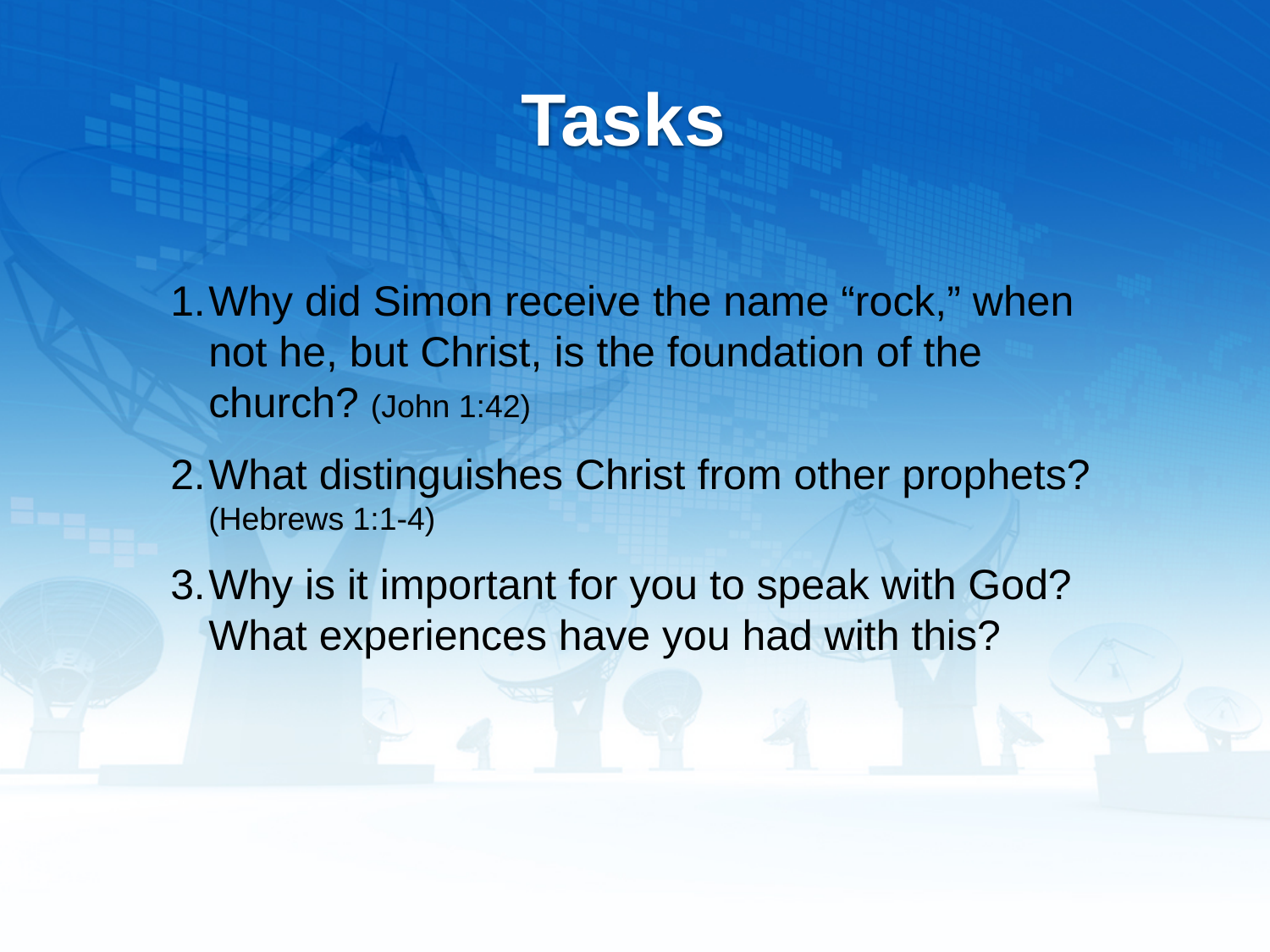

# Tasks
Why did Simon receive the name “rock,” when not he, but Christ, is the foundation of the church? (John 1:42)
What distinguishes Christ from other prophets? (Hebrews 1:1-4)
Why is it important for you to speak with God? What experiences have you had with this?